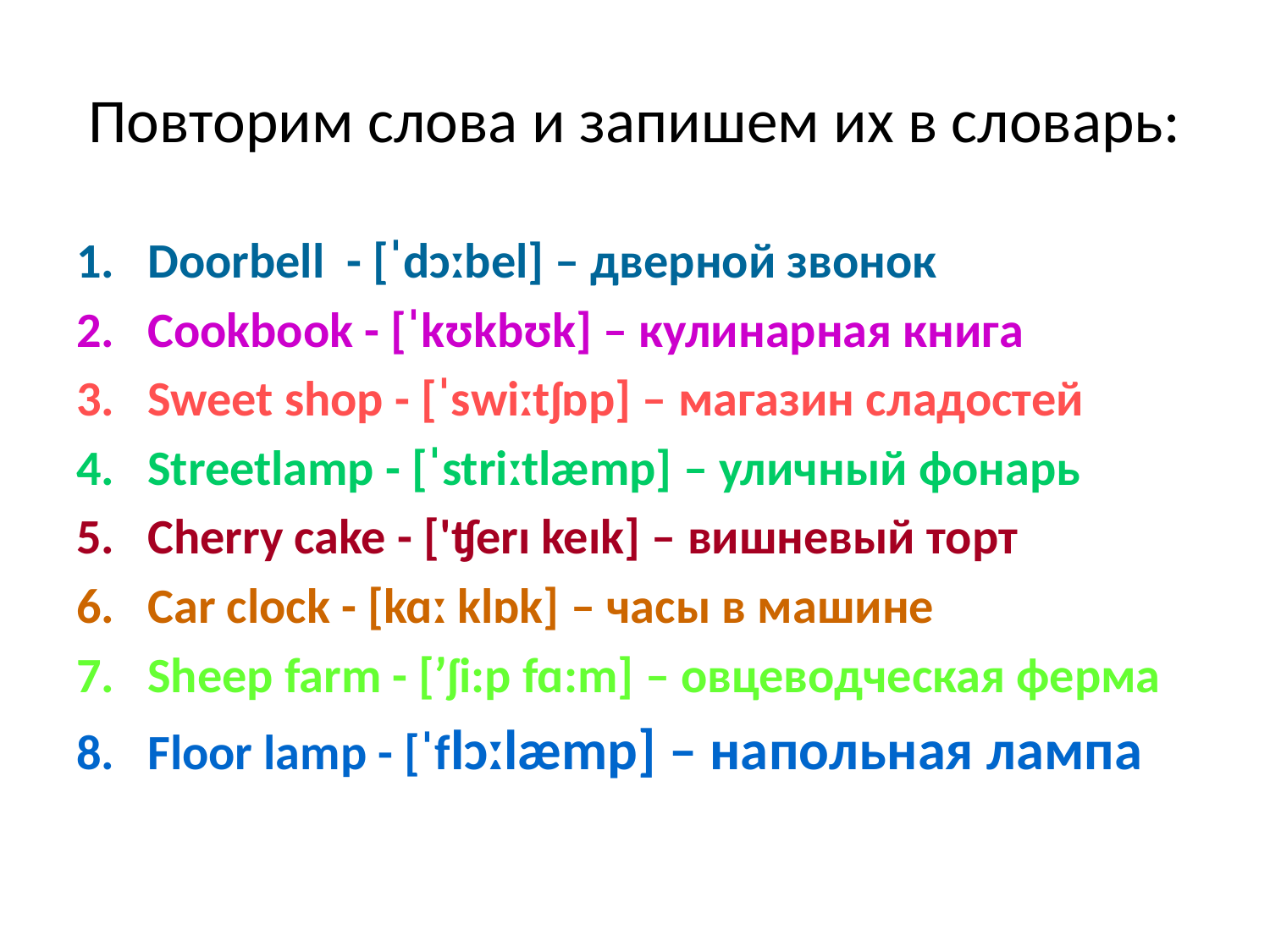

# Повторим слова и запишем их в словарь:
Doorbell  - [ˈdɔːbel] – дверной звонок
Cookbook - [ˈkʊkbʊk] – кулинарная книга
Sweet shop - [ˈswiːtʃɒp] – магазин сладостей
Streetlamp - [ˈstriːtlæmp] – уличный фонарь
Cherry cake - ['ʧerɪ keɪk] – вишневый торт
Car clock - [kɑː klɒk] – часы в машине
Sheep farm - [ʹʃi:p fɑ:m] – овцеводческая ферма
Floor lamp - [ˈflɔːlæmp] – напольная лампа